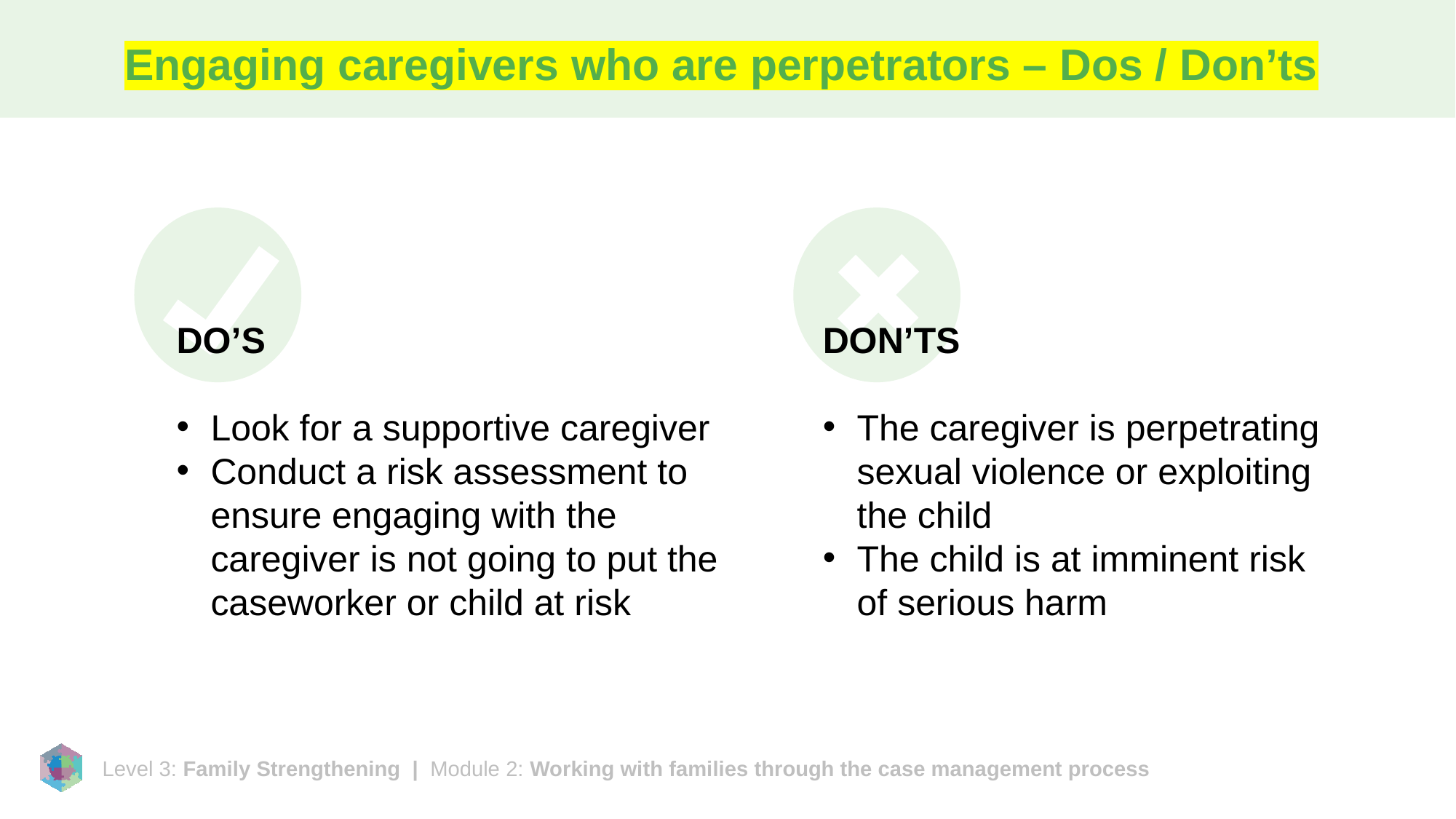

# Engaging caregivers who are perpetrators – Dos / Don’ts

DO’S

Look for a supportive caregiver
Conduct a risk assessment to ensure engaging with the caregiver is not going to put the caseworker or child at risk
DON’TS

The caregiver is perpetrating sexual violence or exploiting the child
The child is at imminent risk of serious harm